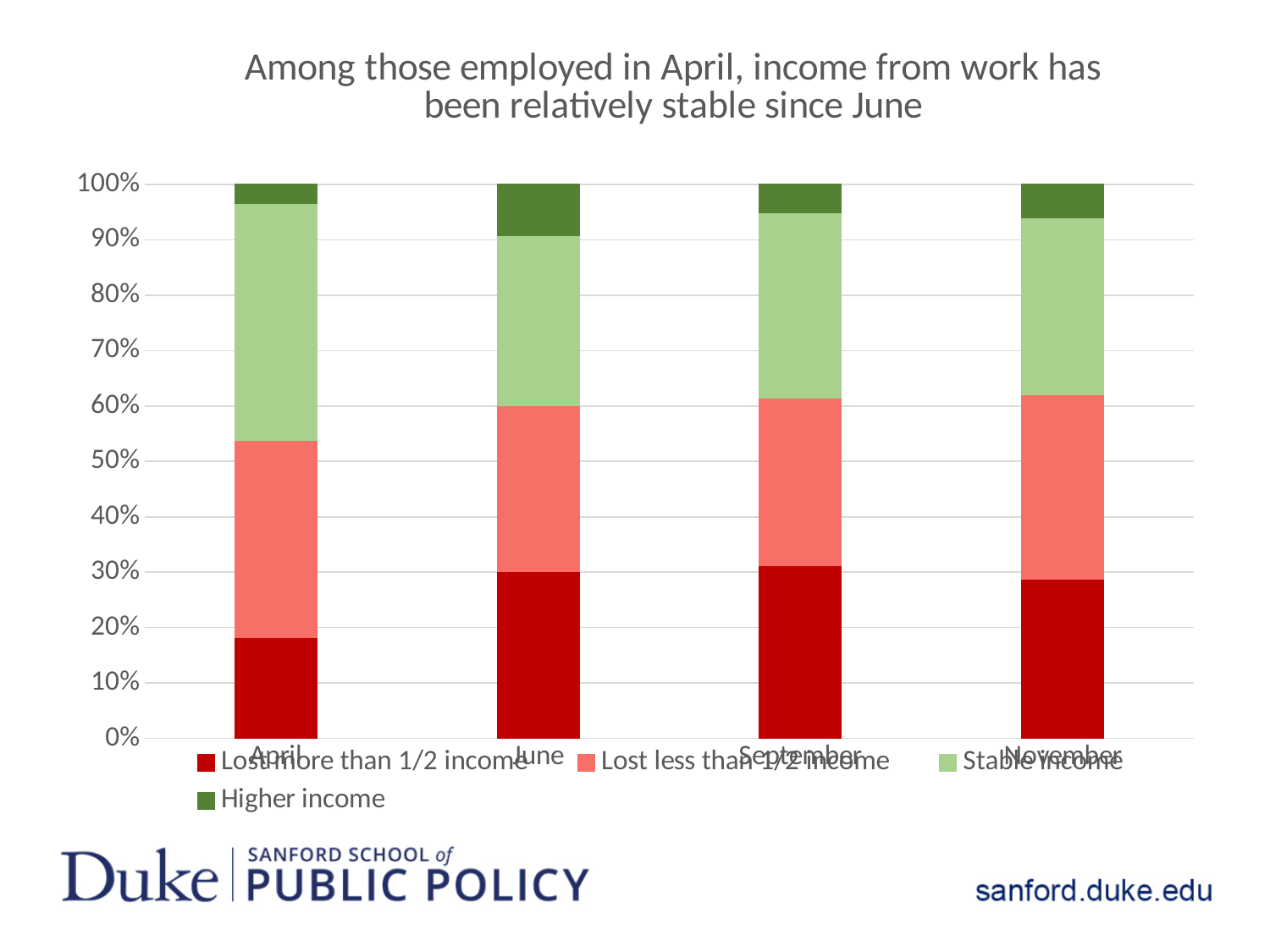

### Chart: Among those employed in April, income from work has been relatively stable since June

| Category | Lost more than 1/2 income | Lost less than 1/2 income | Stable income | Higher income |
|---|---|---|---|---|
| April | 0.1818 | 0.3566 | 0.4266 | 0.035 |
| June | 0.3015 | 0.299 | 0.3067 | 0.0928 |
| September | 0.3117 | 0.3027 | 0.3341 | 0.0516 |
| November | 0.2877 | 0.332 | 0.3199 | 0.0604 |